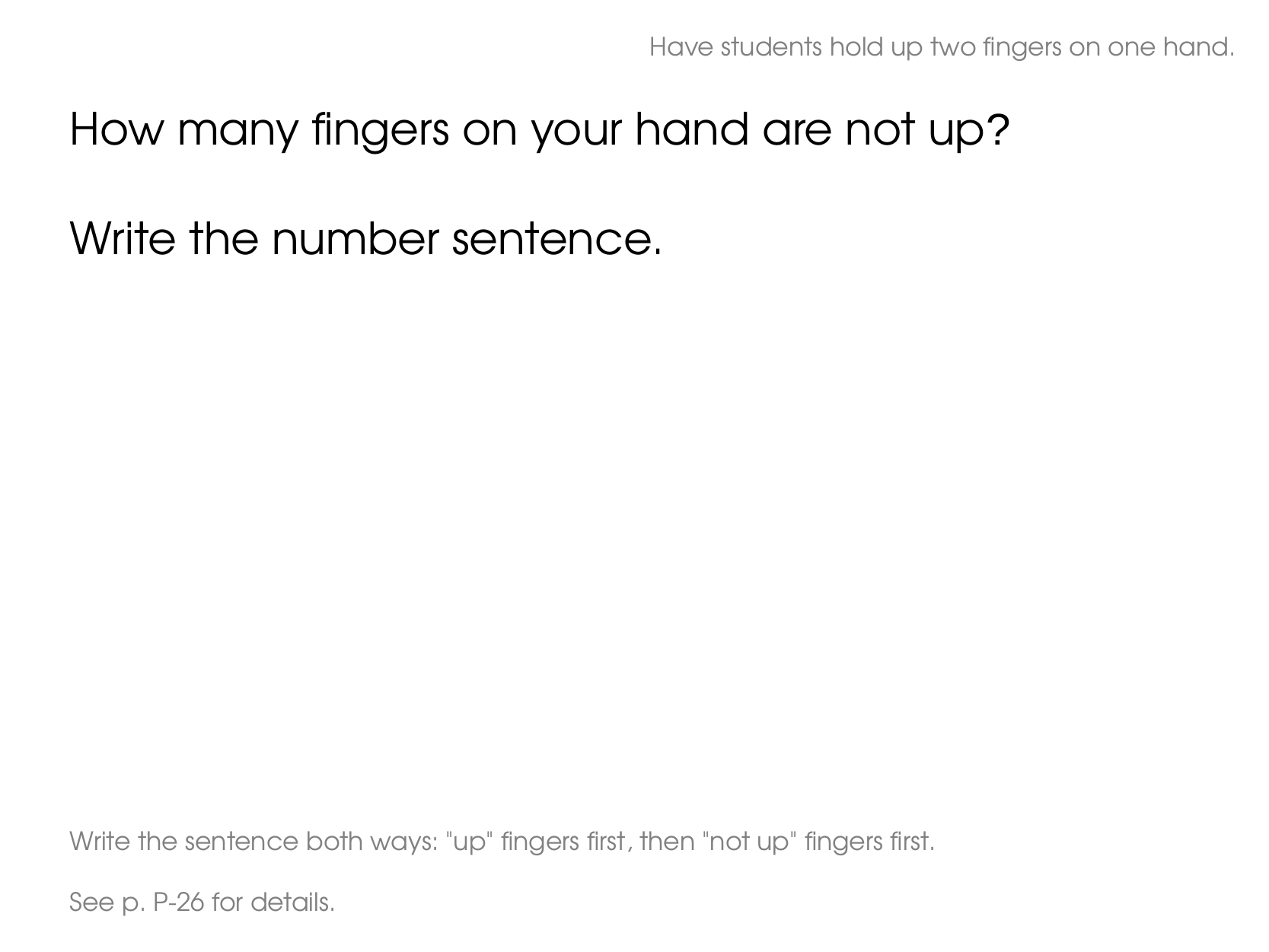

Have students hold up two fingers on one hand.
How many fingers on your hand are not up?
Write the number sentence.
Write the sentence both ways: "up" fingers first, then "not up" fingers first.
See p. P-26 for details.